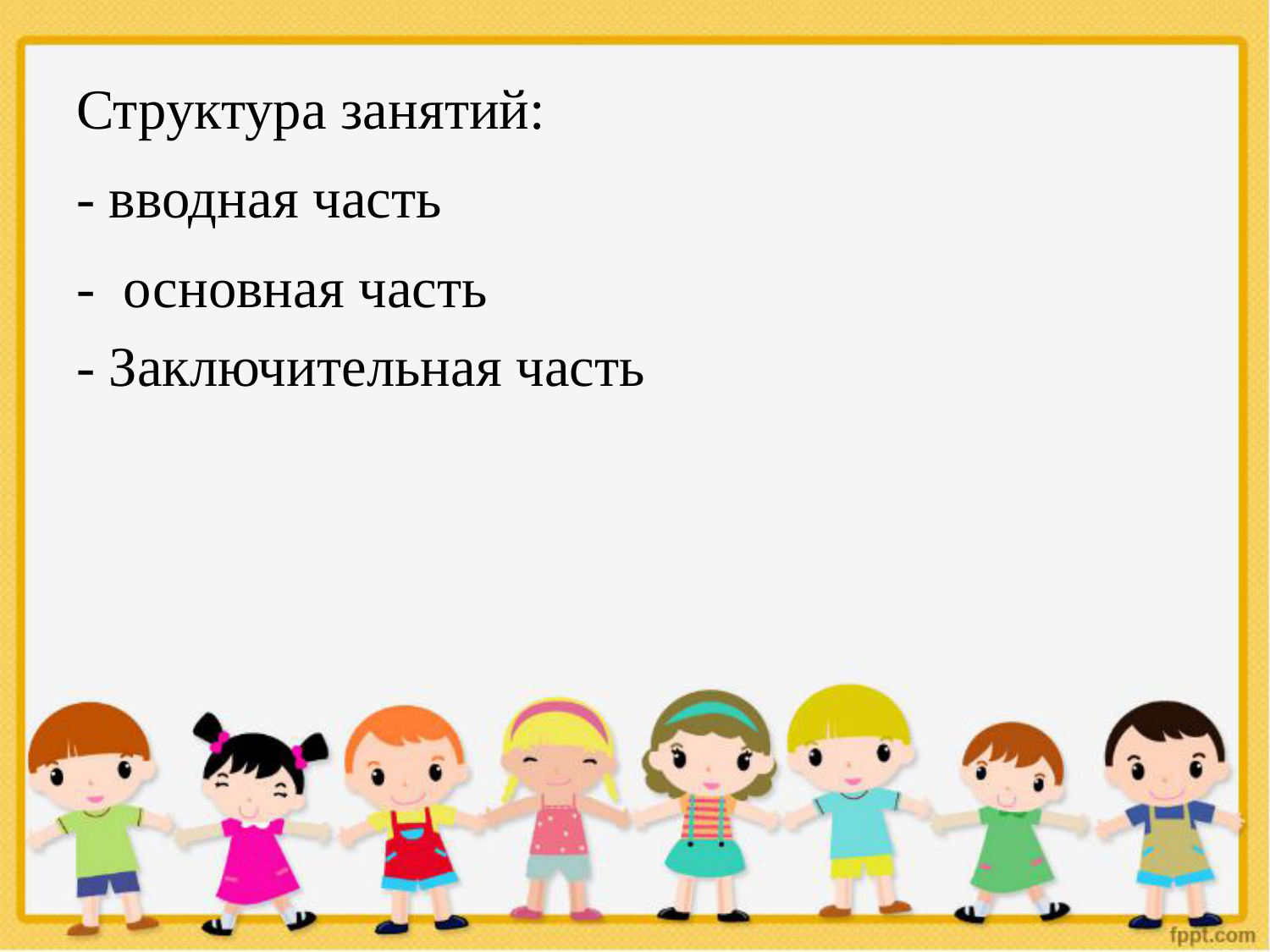

Структура занятий:
- вводная часть
-  основная часть
- Заключительная часть